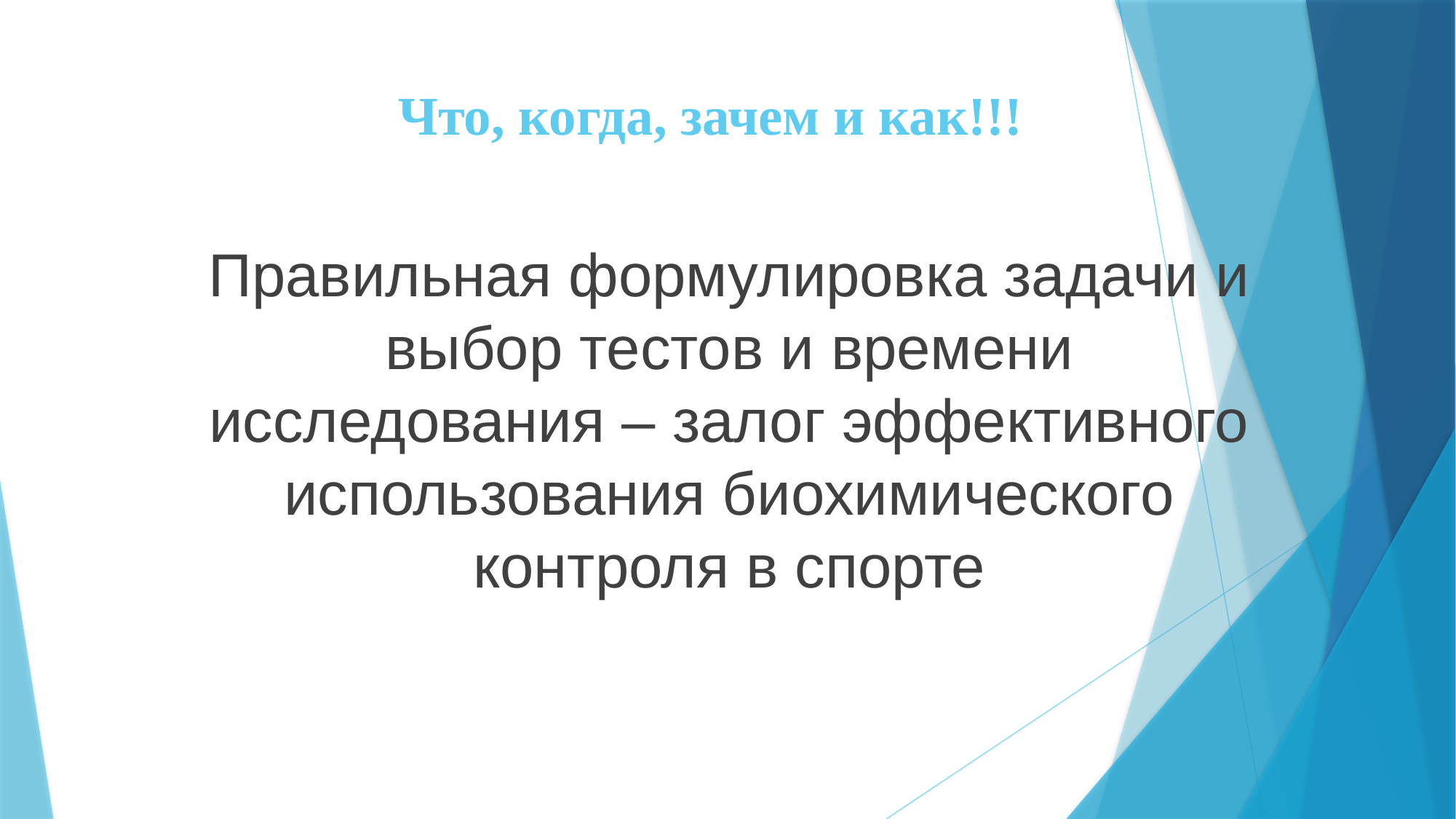

# Что, когда, зачем и как!!!

Правильная формулировка задачи и выбор тестов и времени исследования – залог эффективного использования биохимического контроля в спорте